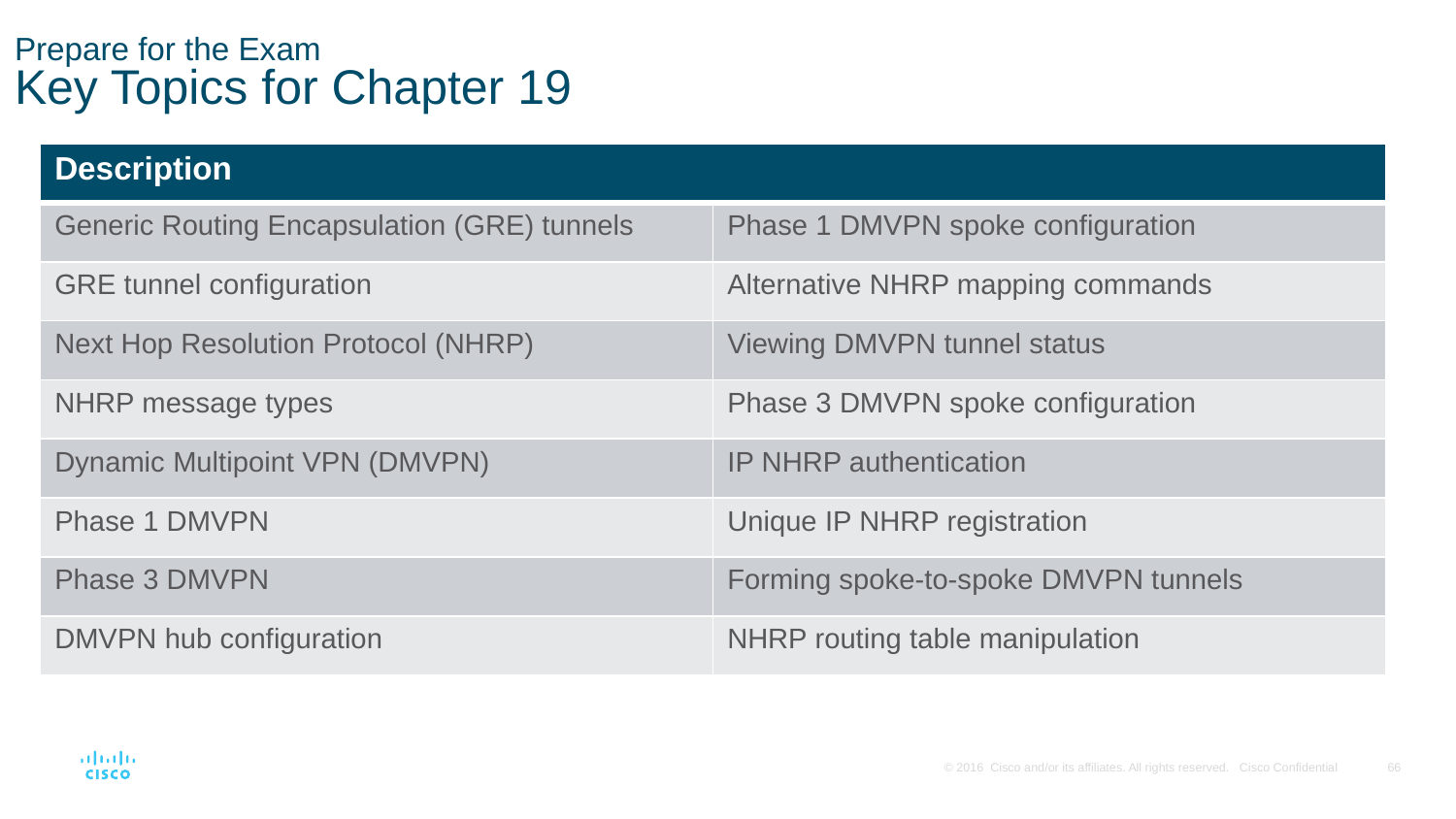

# Prepare for the Exam Key Topics for Chapter 19
| Description |  |
| --- | --- |
| Generic Routing Encapsulation (GRE) tunnels | Phase 1 DMVPN spoke configuration |
| GRE tunnel configuration | Alternative NHRP mapping commands |
| Next Hop Resolution Protocol (NHRP) | Viewing DMVPN tunnel status |
| NHRP message types | Phase 3 DMVPN spoke configuration |
| Dynamic Multipoint VPN (DMVPN) | IP NHRP authentication |
| Phase 1 DMVPN | Unique IP NHRP registration |
| Phase 3 DMVPN | Forming spoke-to-spoke DMVPN tunnels |
| DMVPN hub configuration | NHRP routing table manipulation |